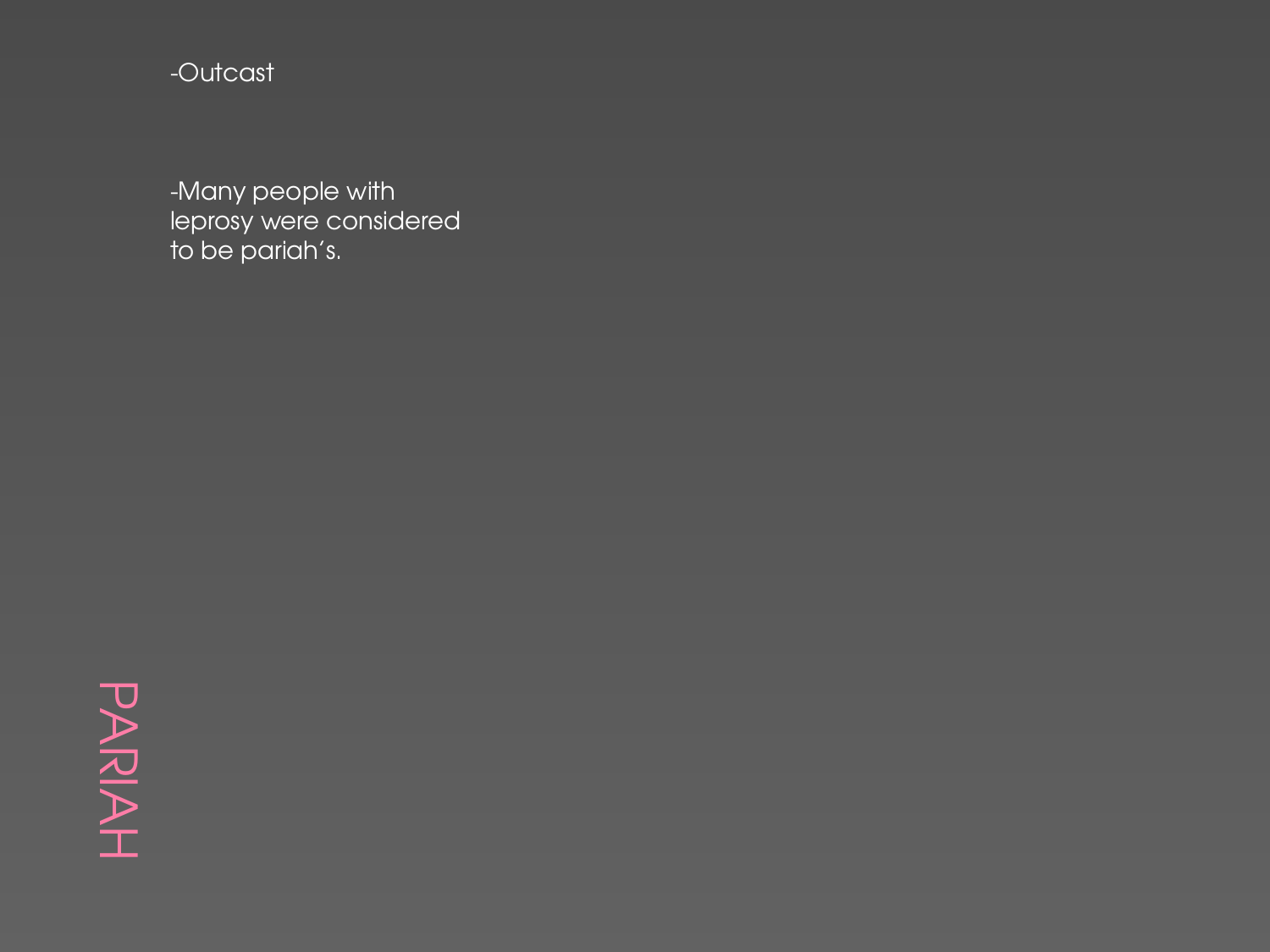

# Pariah
-Outcast

-Many people with leprosy were considered to be pariah’s.